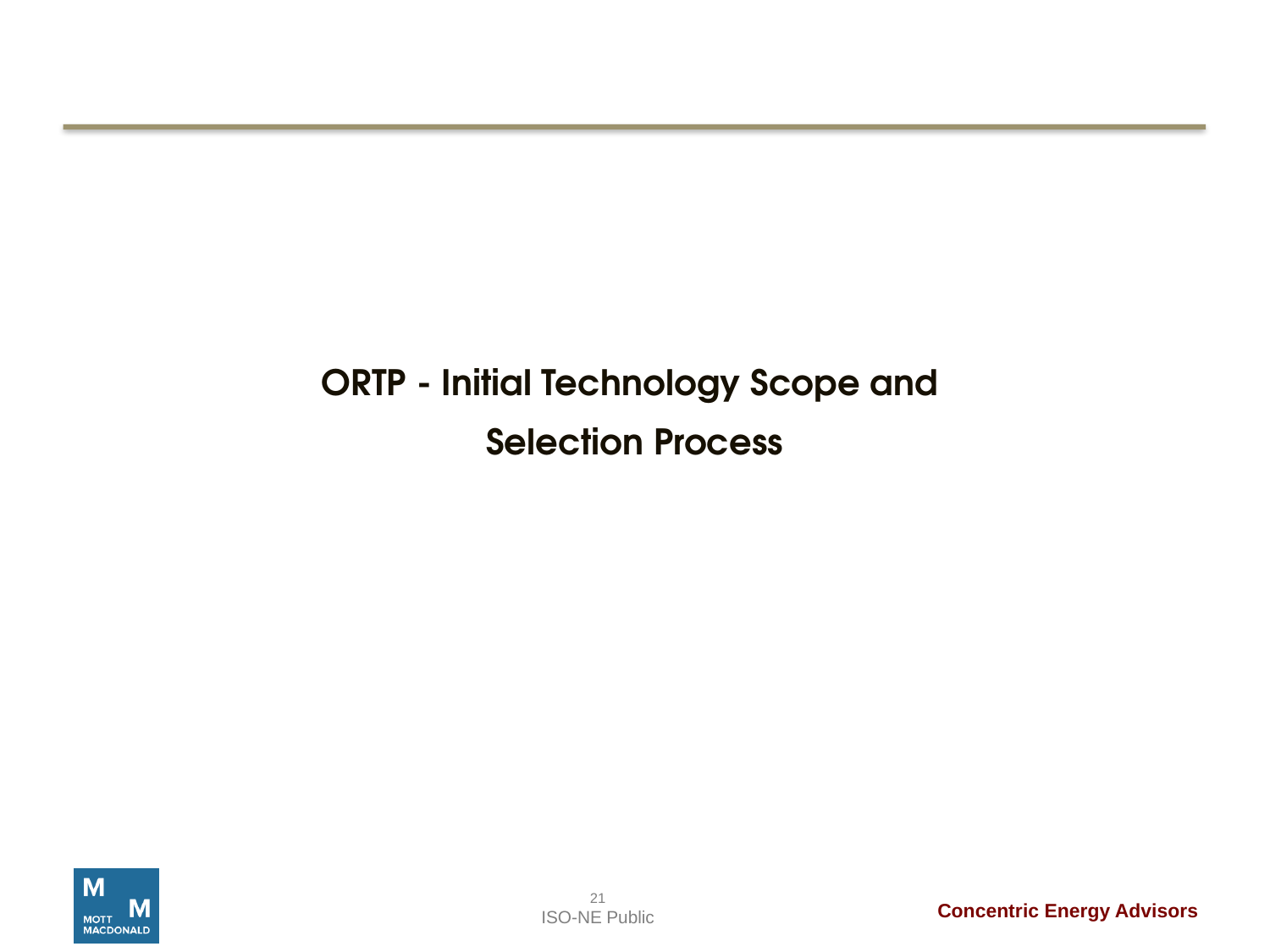

#

ORTP - Initial Technology Scope and
Selection Process